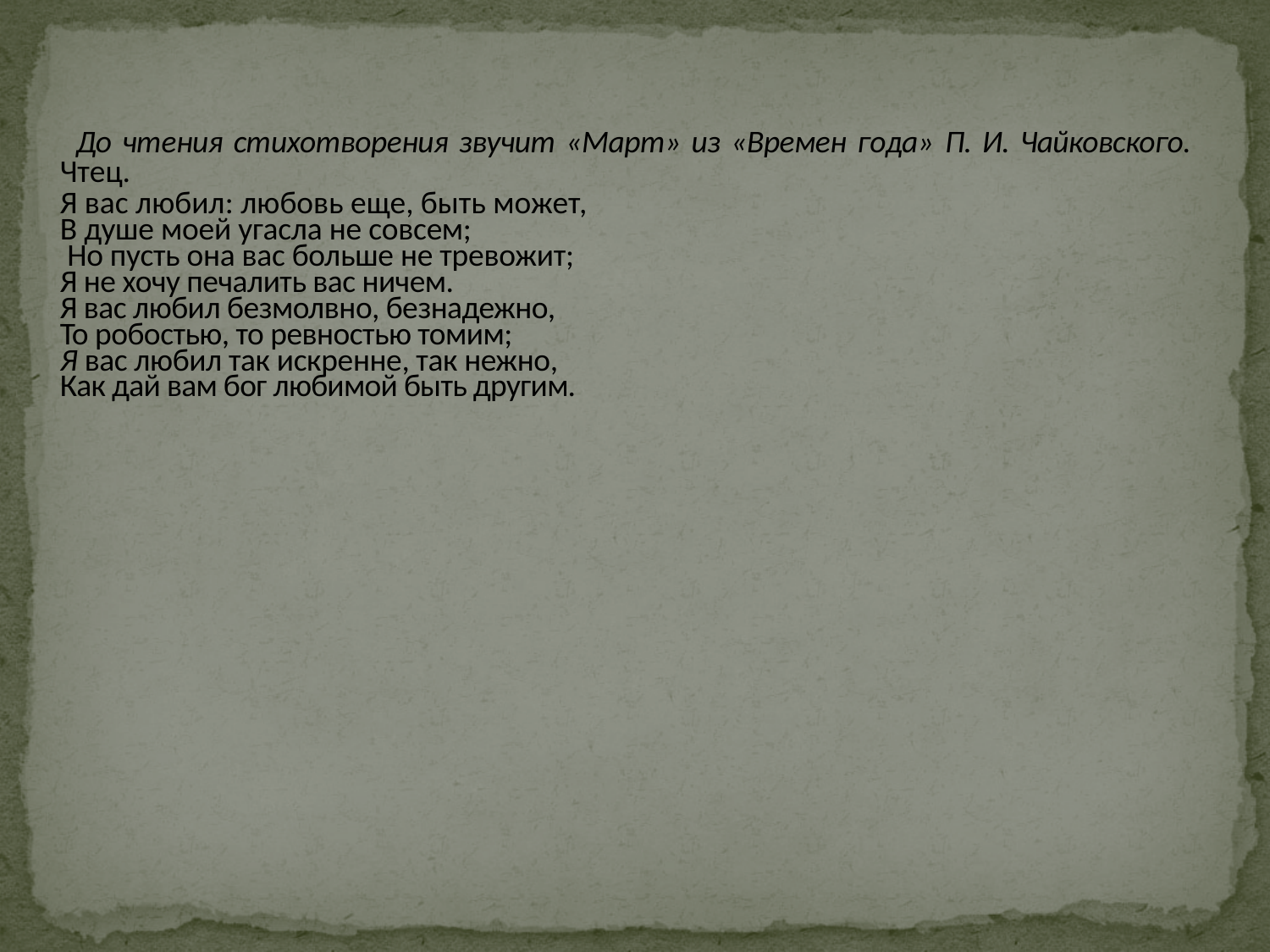

# До чтения стихотворения звучит «Март» из «Времен года» П. И. Чайковского.
Чтец.
Я вас любил: любовь еще, быть может,
В душе моей угасла не совсем;
 Но пусть она вас больше не тревожит;
Я не хочу печалить вас ничем.
Я вас любил безмолвно, безнадежно,
То робостью, то ревностью томим;
Я вас любил так искренне, так нежно,
Как дай вам бог любимой быть другим.